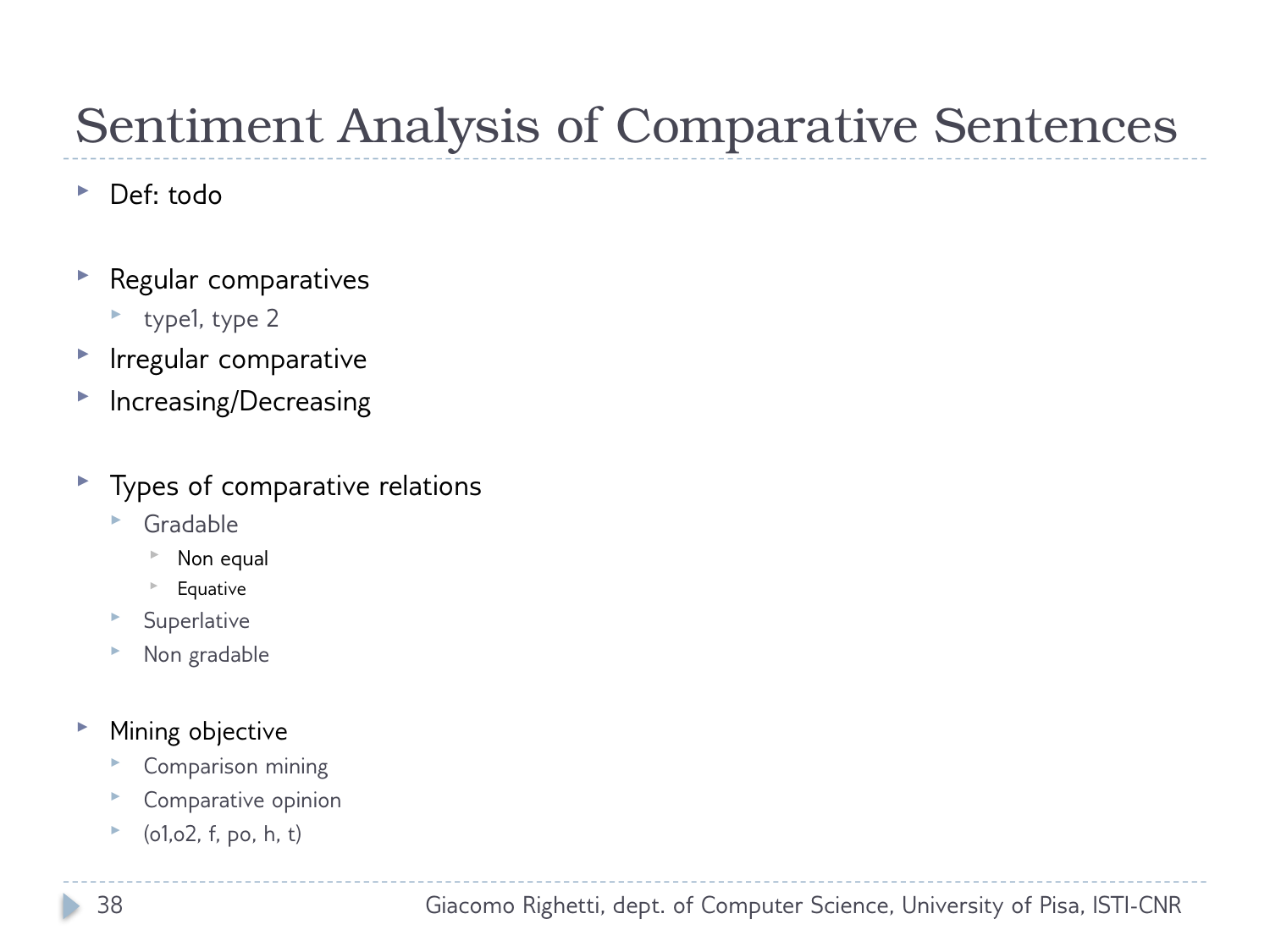

# Sentiment Analysis of Comparative Sentences
Def: todo

Regular comparatives
type1, type 2
Irregular comparative
Increasing/Decreasing

Types of comparative relations
Gradable
Non equal
Equative
Superlative
Non gradable

Mining objective
Comparison mining
Comparative opinion
(o1,o2, f, po, h, t)

38
Giacomo Righetti, dept. of Computer Science, University of Pisa, ISTI-CNR